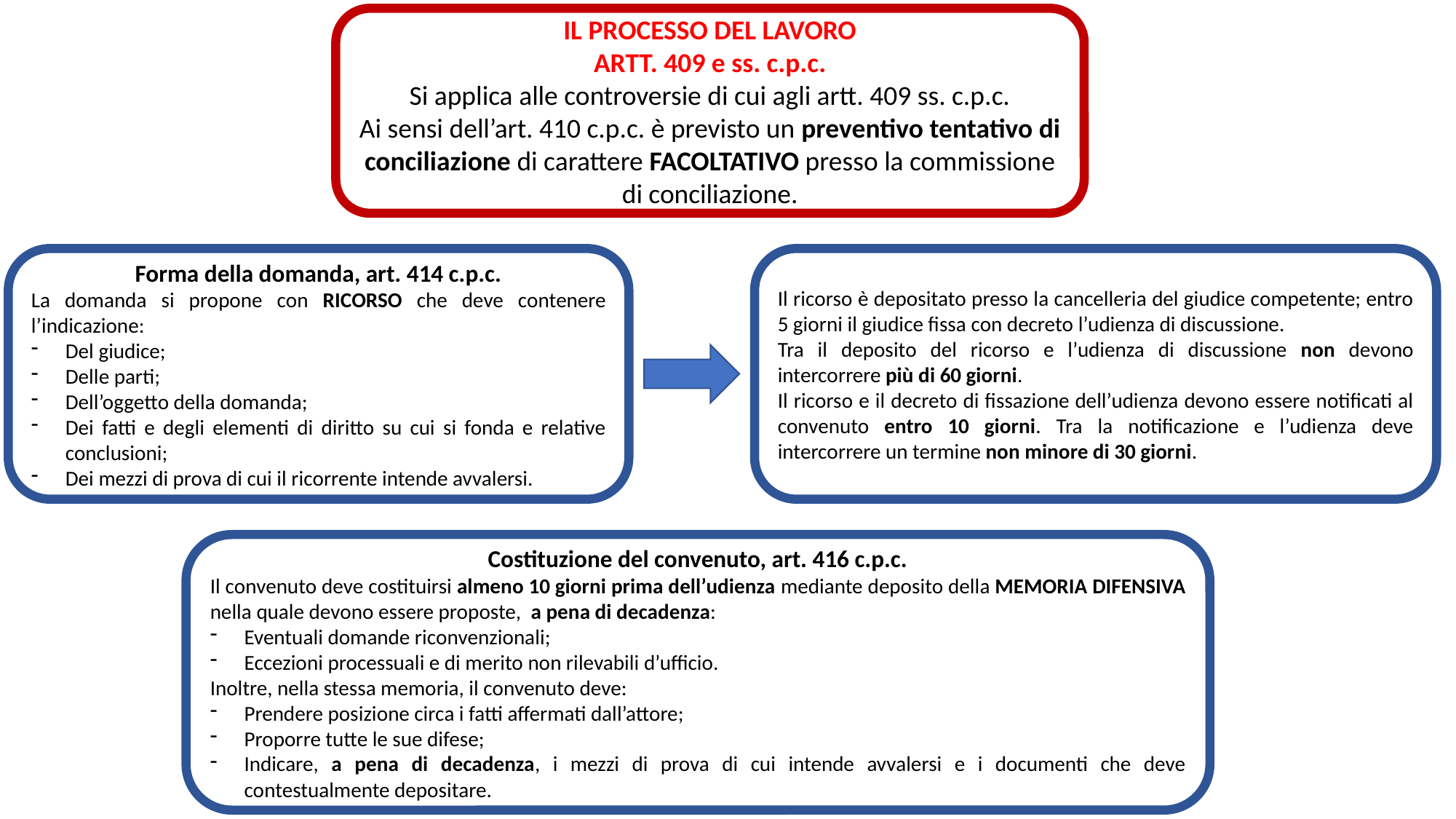

IL PROCESSO DEL LAVORO
ARTT. 409 e ss. c.p.c.
Si applica alle controversie di cui agli artt. 409 ss. c.p.c.
Ai sensi dell’art. 410 c.p.c. è previsto un preventivo tentativo di conciliazione di carattere FACOLTATIVO presso la commissione di conciliazione.
Forma della domanda, art. 414 c.p.c.
La domanda si propone con RICORSO che deve contenere l’indicazione:
Del giudice;
Delle parti;
Dell’oggetto della domanda;
Dei fatti e degli elementi di diritto su cui si fonda e relative conclusioni;
Dei mezzi di prova di cui il ricorrente intende avvalersi.
Il ricorso è depositato presso la cancelleria del giudice competente; entro 5 giorni il giudice fissa con decreto l’udienza di discussione.
Tra il deposito del ricorso e l’udienza di discussione non devono intercorrere più di 60 giorni.
Il ricorso e il decreto di fissazione dell’udienza devono essere notificati al convenuto entro 10 giorni. Tra la notificazione e l’udienza deve intercorrere un termine non minore di 30 giorni.

Costituzione del convenuto, art. 416 c.p.c.
Il convenuto deve costituirsi almeno 10 giorni prima dell’udienza mediante deposito della MEMORIA DIFENSIVA nella quale devono essere proposte,  a pena di decadenza:
Eventuali domande riconvenzionali;
Eccezioni processuali e di merito non rilevabili d’ufficio.
Inoltre, nella stessa memoria, il convenuto deve:
Prendere posizione circa i fatti affermati dall’attore;
Proporre tutte le sue difese;
Indicare, a pena di decadenza, i mezzi di prova di cui intende avvalersi e i documenti che deve contestualmente depositare.